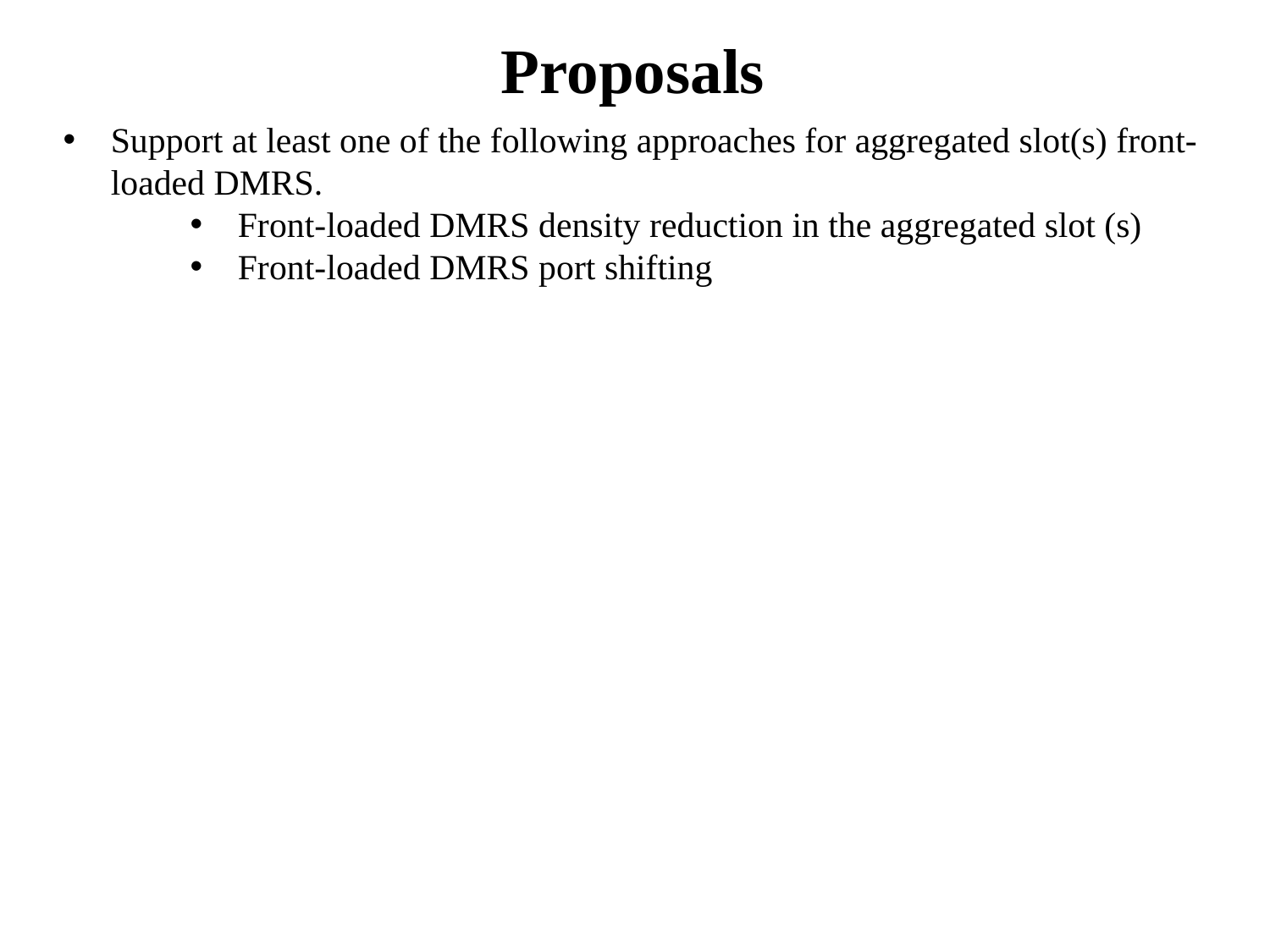

# Proposals
Support at least one of the following approaches for aggregated slot(s) front-loaded DMRS.
Front-loaded DMRS density reduction in the aggregated slot (s)
Front-loaded DMRS port shifting